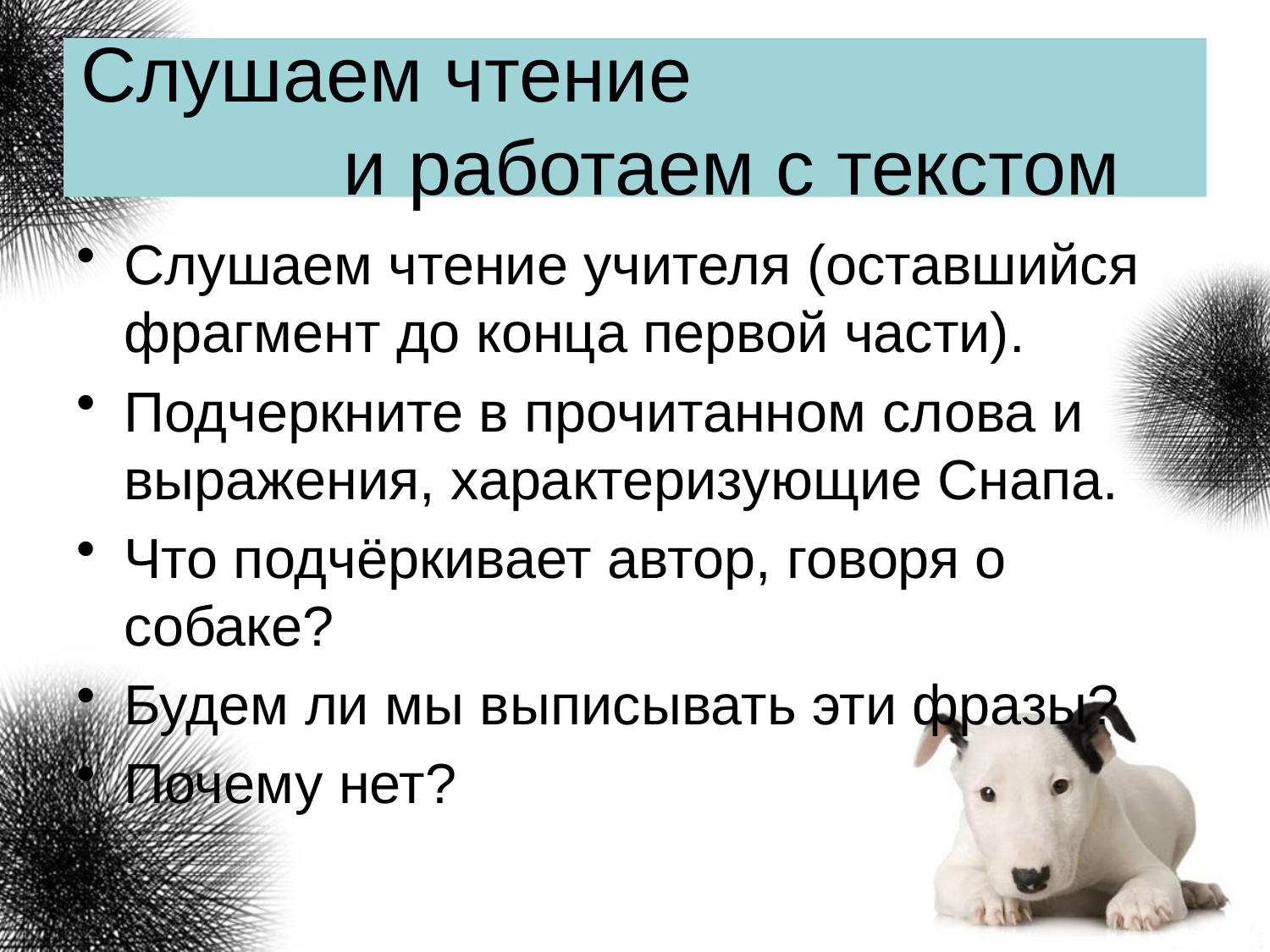

# Слушаем чтение                                 и работаем с текстом
Слушаем чтение учителя (оставшийся фрагмент до конца первой части).
Подчеркните в прочитанном слова и выражения, характеризующие Снапа.
Что подчёркивает автор, говоря о собаке?
Будем ли мы выписывать эти фразы?
Почему нет?